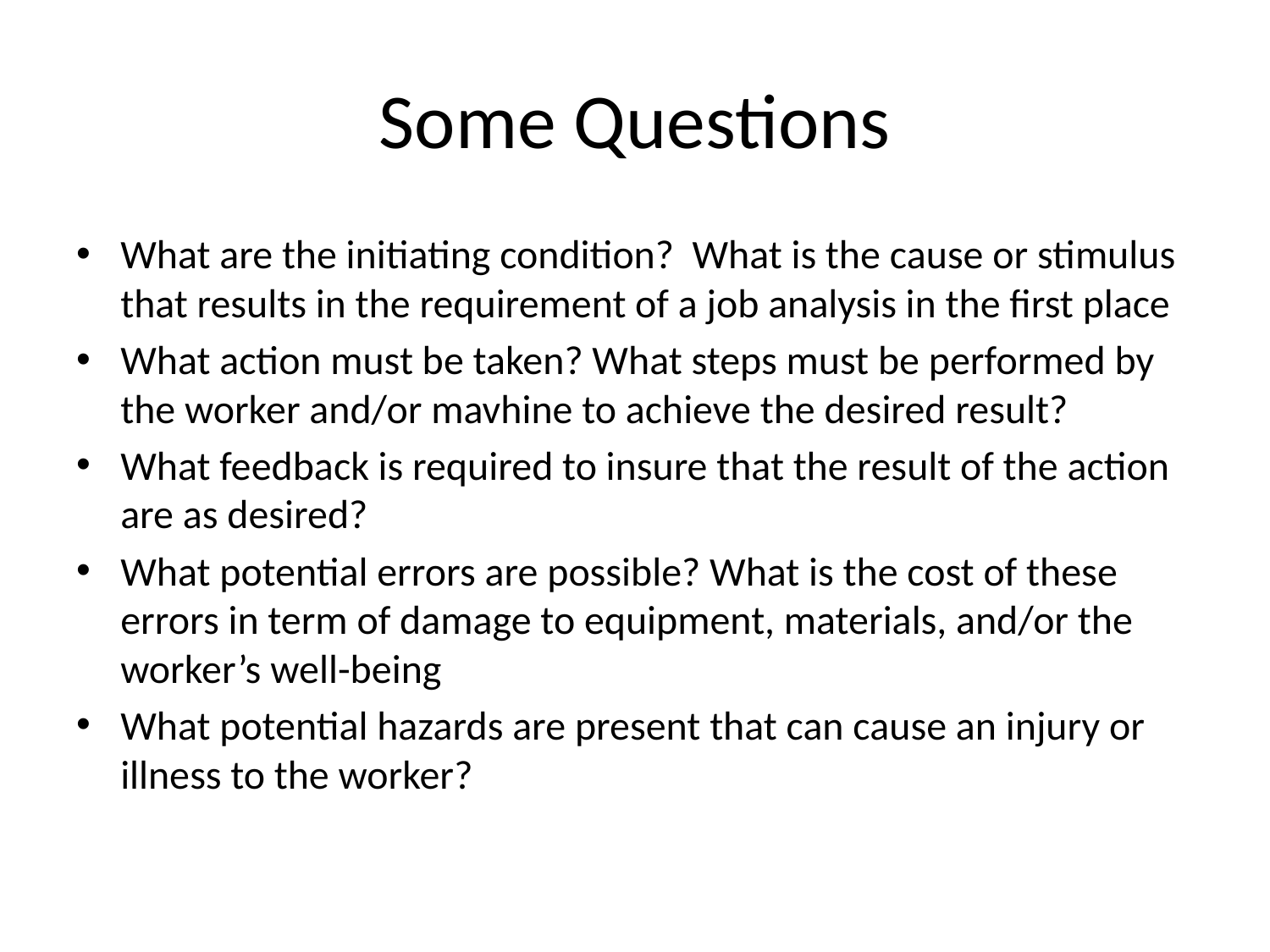

# Some Questions
What are the initiating condition?  What is the cause or stimulus that results in the requirement of a job analysis in the first place
What action must be taken? What steps must be performed by the worker and/or mavhine to achieve the desired result?
What feedback is required to insure that the result of the action are as desired?
What potential errors are possible? What is the cost of these errors in term of damage to equipment, materials, and/or the worker’s well-being
What potential hazards are present that can cause an injury or illness to the worker?